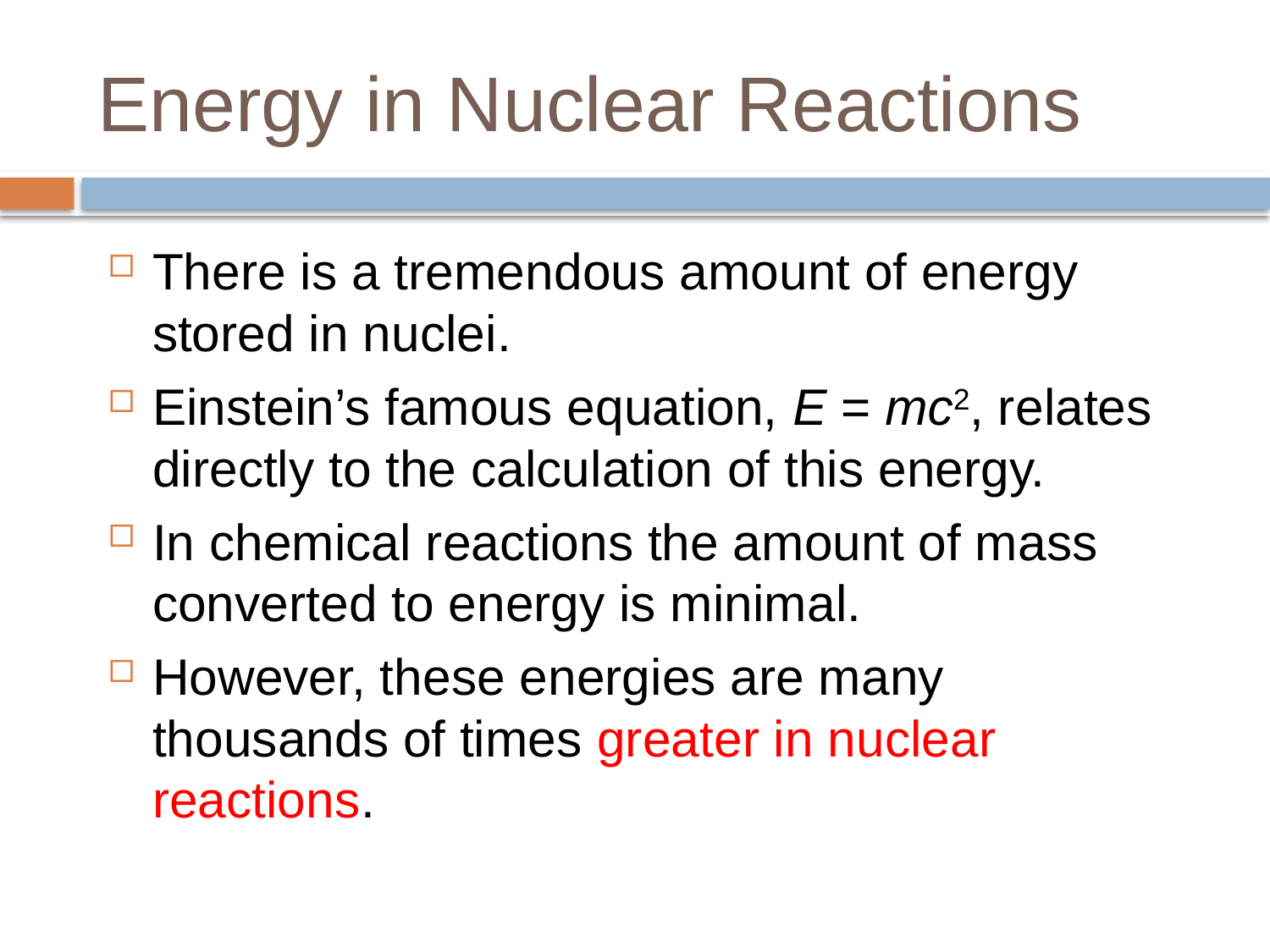

# Energy in Nuclear Reactions
There is a tremendous amount of energy stored in nuclei.
Einstein’s famous equation, E = mc2, relates directly to the calculation of this energy.
In chemical reactions the amount of mass converted to energy is minimal.
However, these energies are many thousands of times greater in nuclear reactions.